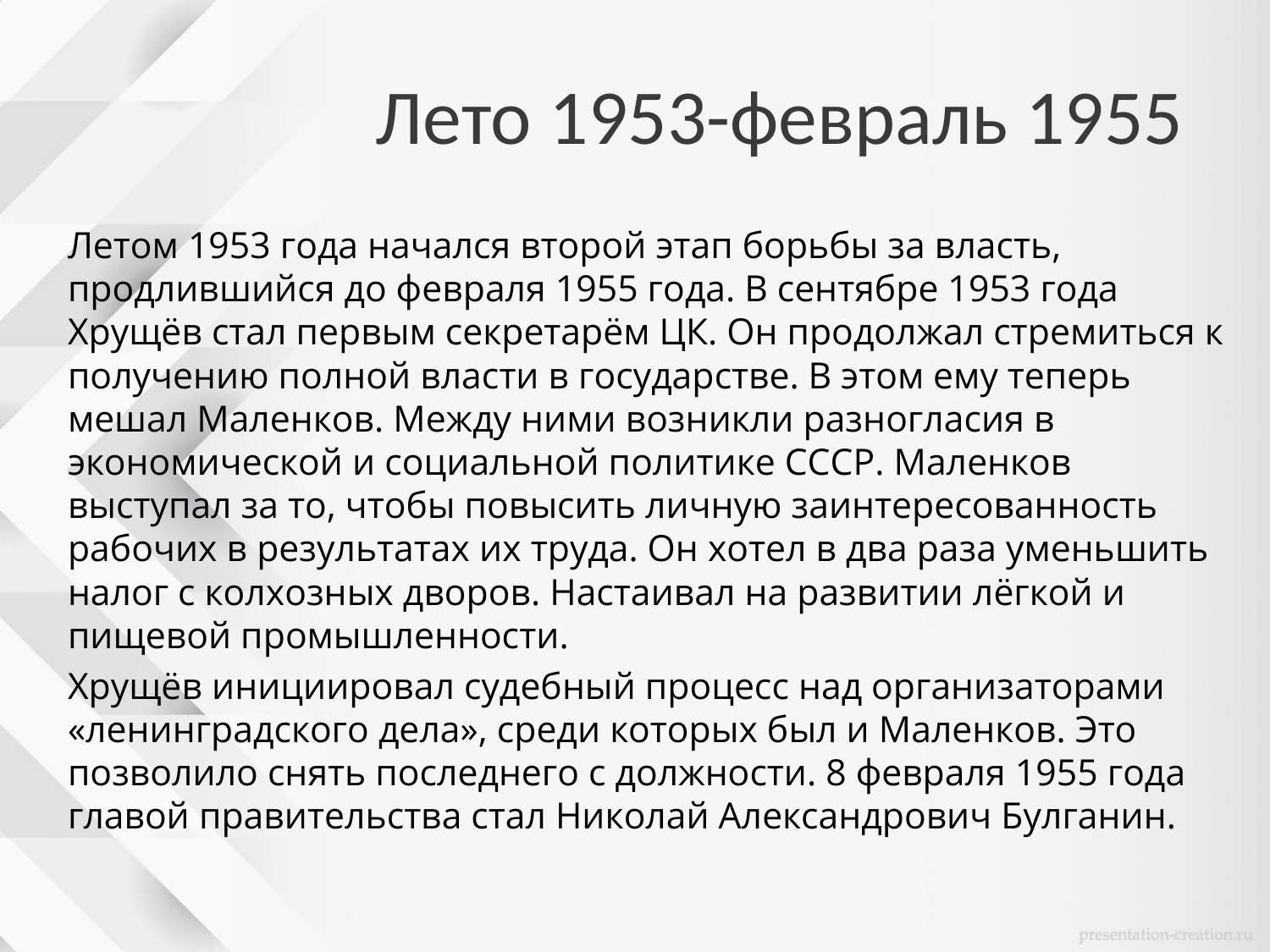

# Лето 1953-февраль 1955
Летом 1953 года начался второй этап борьбы за власть, продлившийся до февраля 1955 года. В сентябре 1953 года Хрущёв стал первым секретарём ЦК. Он продолжал стремиться к получению полной власти в государстве. В этом ему теперь мешал Маленков. Между ними возникли разногласия в экономической и социальной политике СССР. Маленков выступал за то, чтобы повысить личную заинтересованность рабочих в результатах их труда. Он хотел в два раза уменьшить налог с колхозных дворов. Настаивал на развитии лёгкой и пищевой промышленности.
Хрущёв инициировал судебный процесс над организаторами «ленинградского дела», среди которых был и Маленков. Это позволило снять последнего с должности. 8 февраля 1955 года главой правительства стал Николай Александрович Булганин.